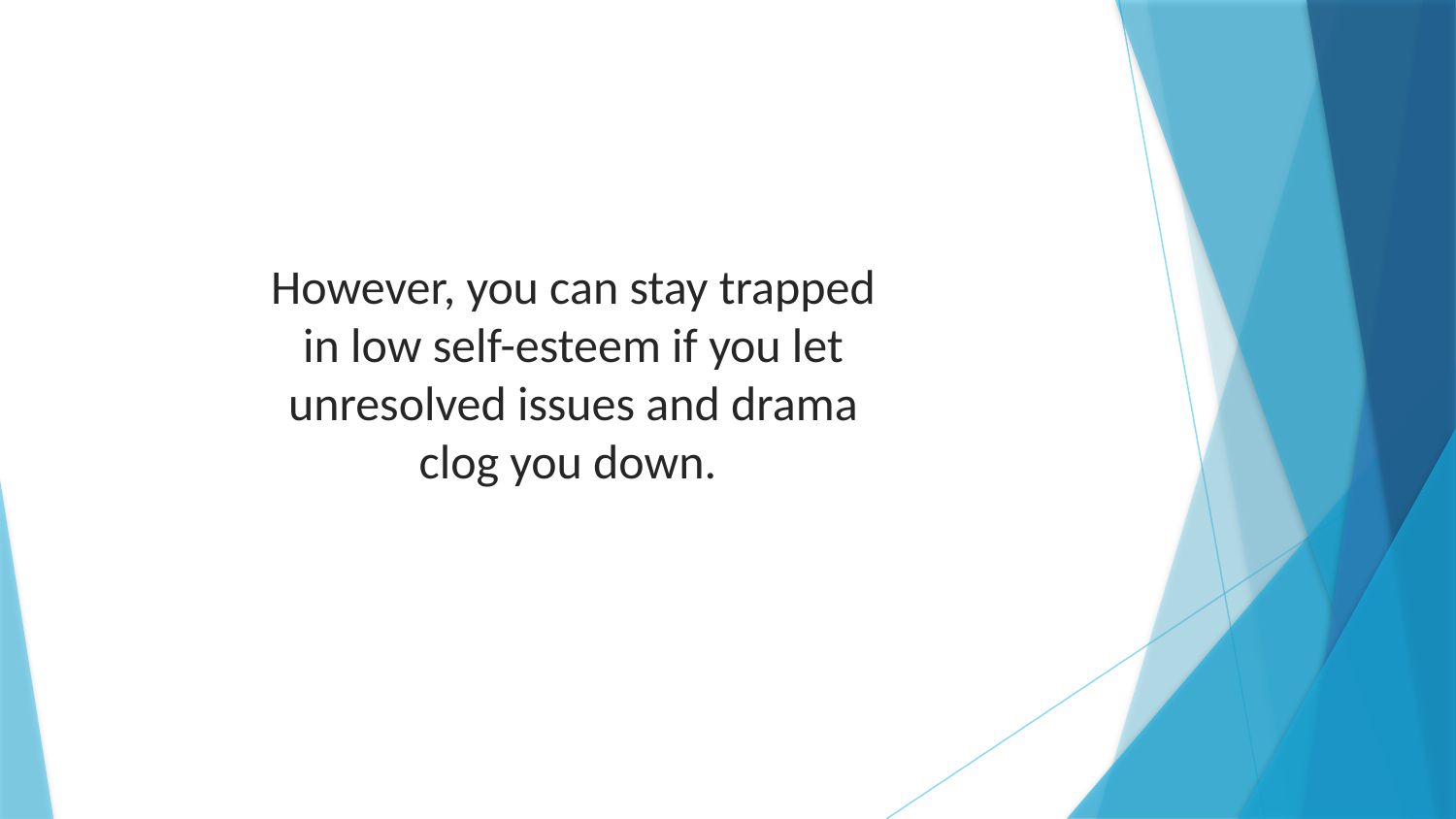

However, you can stay trapped in low self-esteem if you let unresolved issues and drama clog you down.